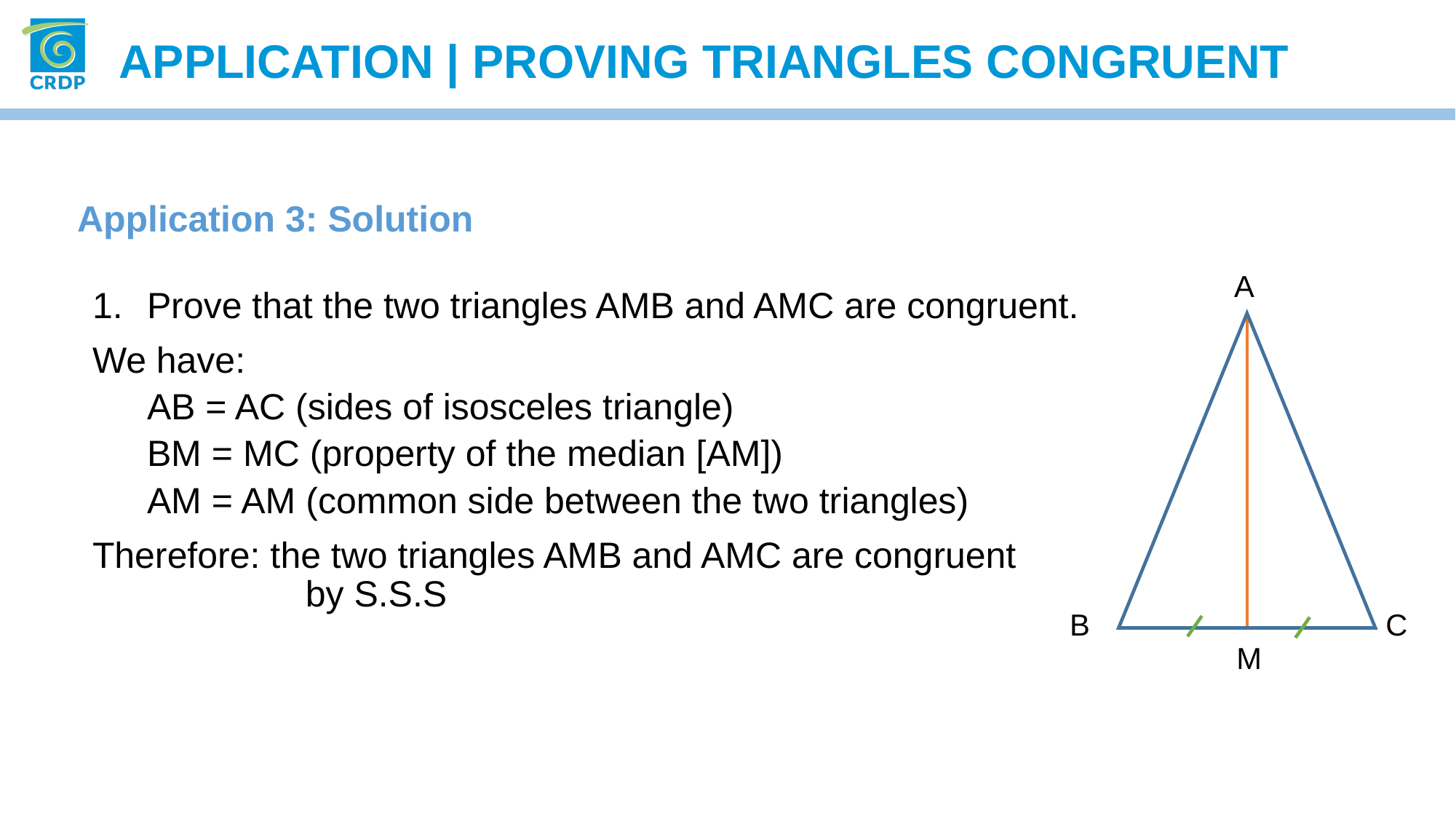

Application | Proving triangles congruent
Application 3: Solution
A

B
C
M
Prove that the two triangles AMB and AMC are congruent.
We have:
AB = AC (sides of isosceles triangle)
BM = MC (property of the median [AM])
AM = AM (common side between the two triangles)
Therefore: the two triangles AMB and AMC are congruent
                     by S.S.S